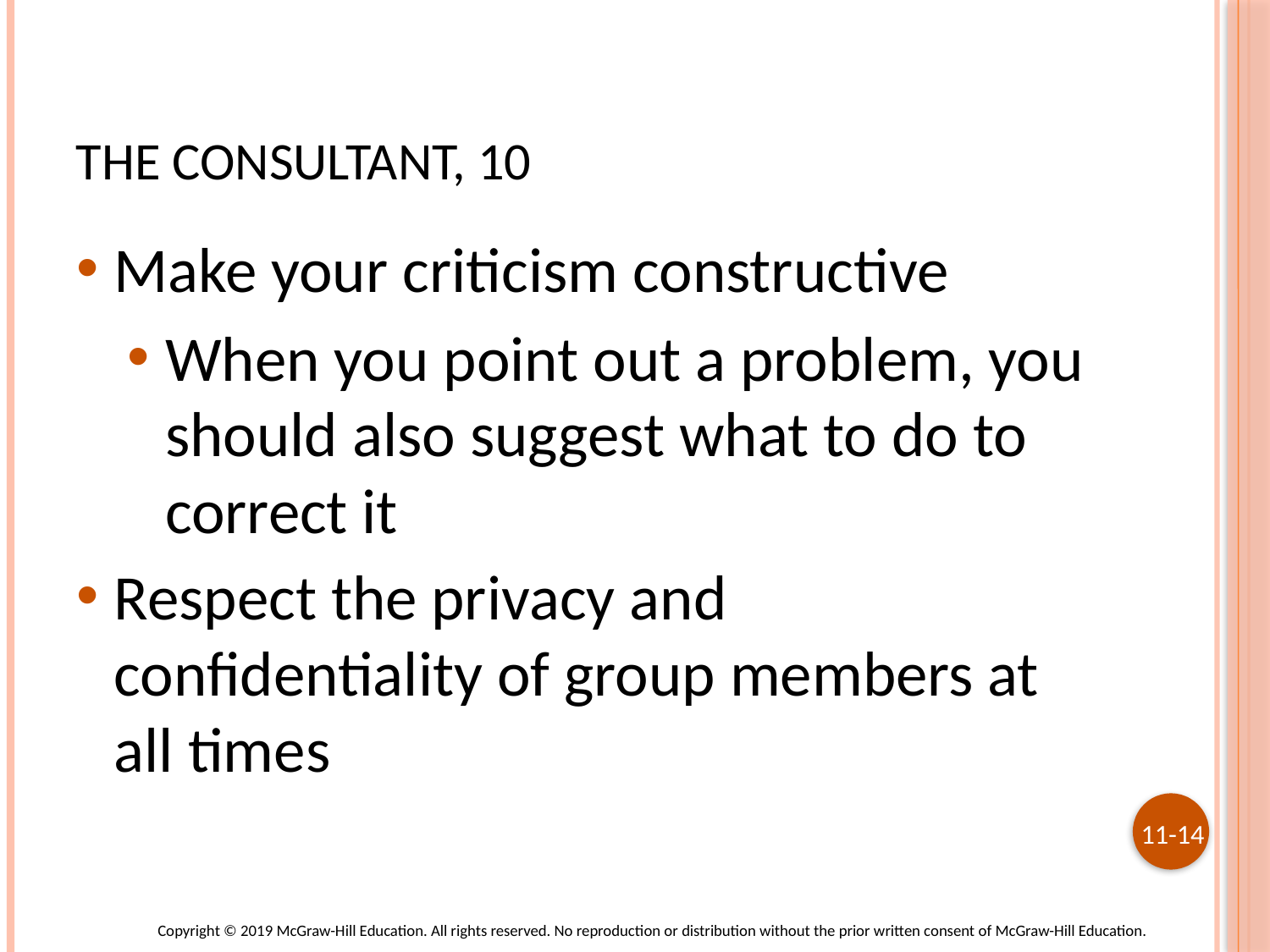

# The Consultant, 10
Make your criticism constructive
When you point out a problem, you should also suggest what to do to correct it
Respect the privacy and confidentiality of group members at all times